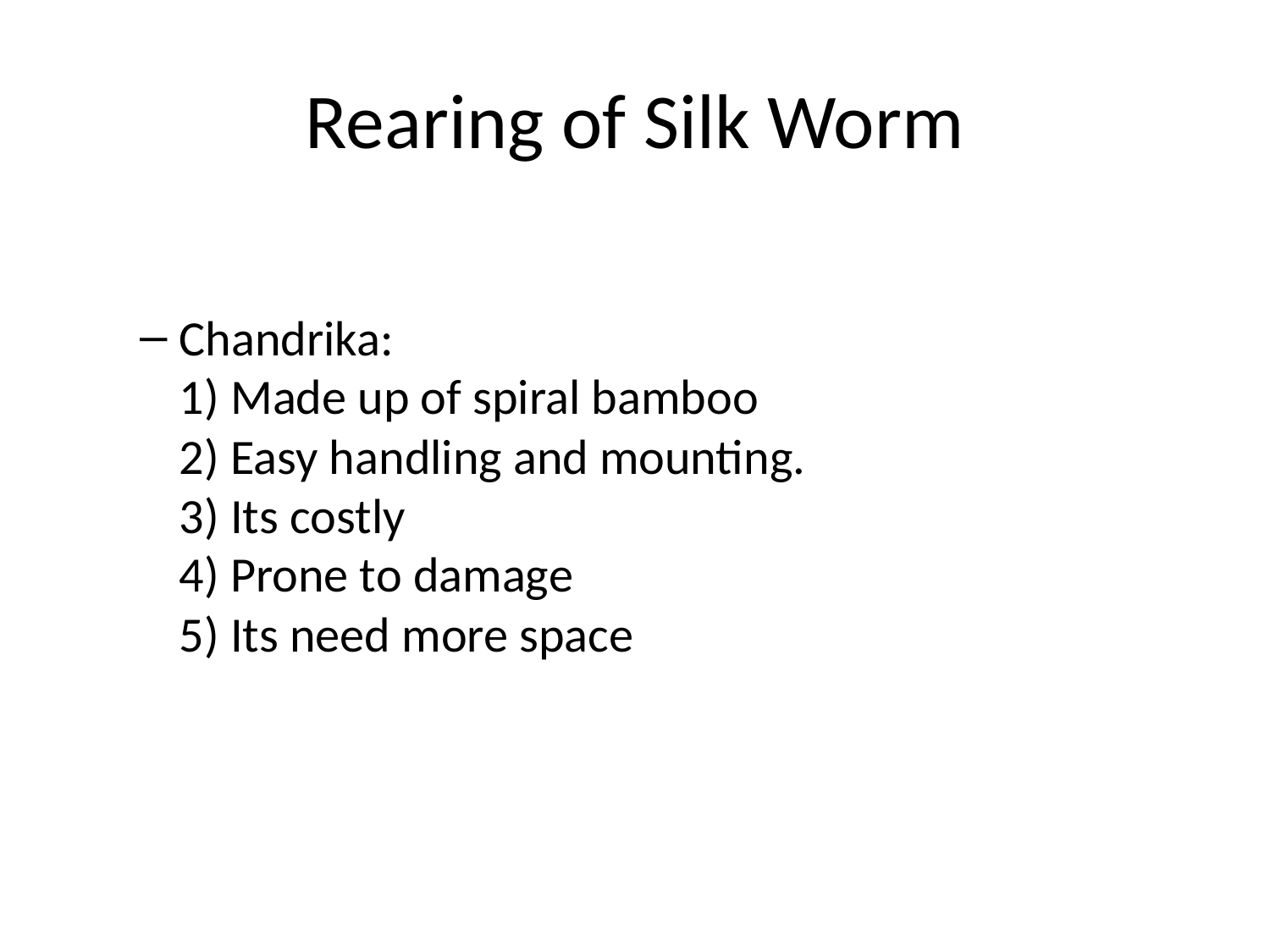

# Rearing of Silk Worm

Chandrika:
1) Made up of spiral bamboo
2) Easy handling and mounting.
3) Its costly
4) Prone to damage
5) Its need more space